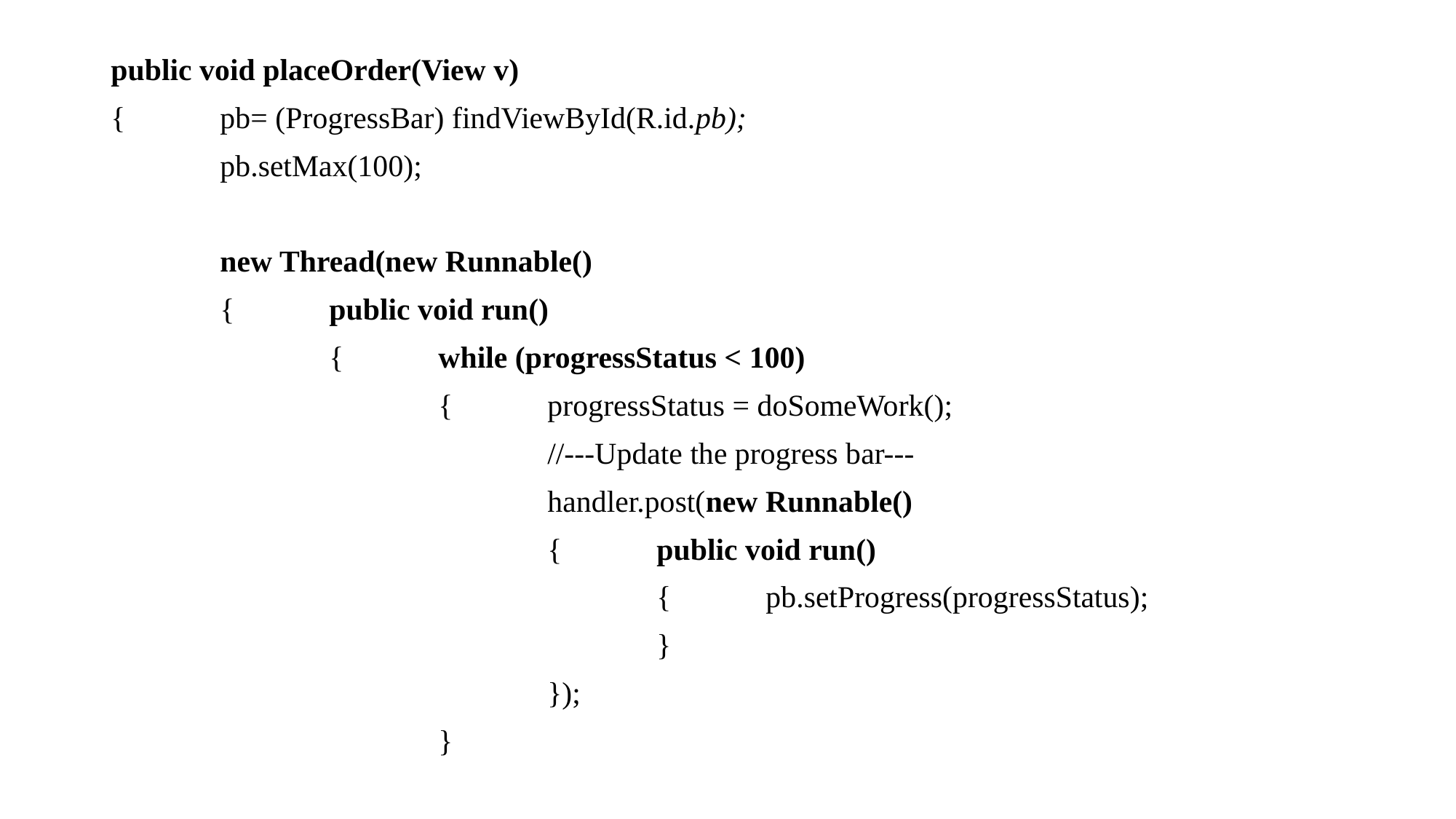

public void placeOrder(View v)
{	pb= (ProgressBar) findViewById(R.id.pb);
	pb.setMax(100);

	new Thread(new Runnable()
	{	public void run()
		{	while (progressStatus < 100)
			{	progressStatus = doSomeWork();
				//---Update the progress bar---
				handler.post(new Runnable()
				{	public void run()
					{	pb.setProgress(progressStatus);
					}
				});
			}